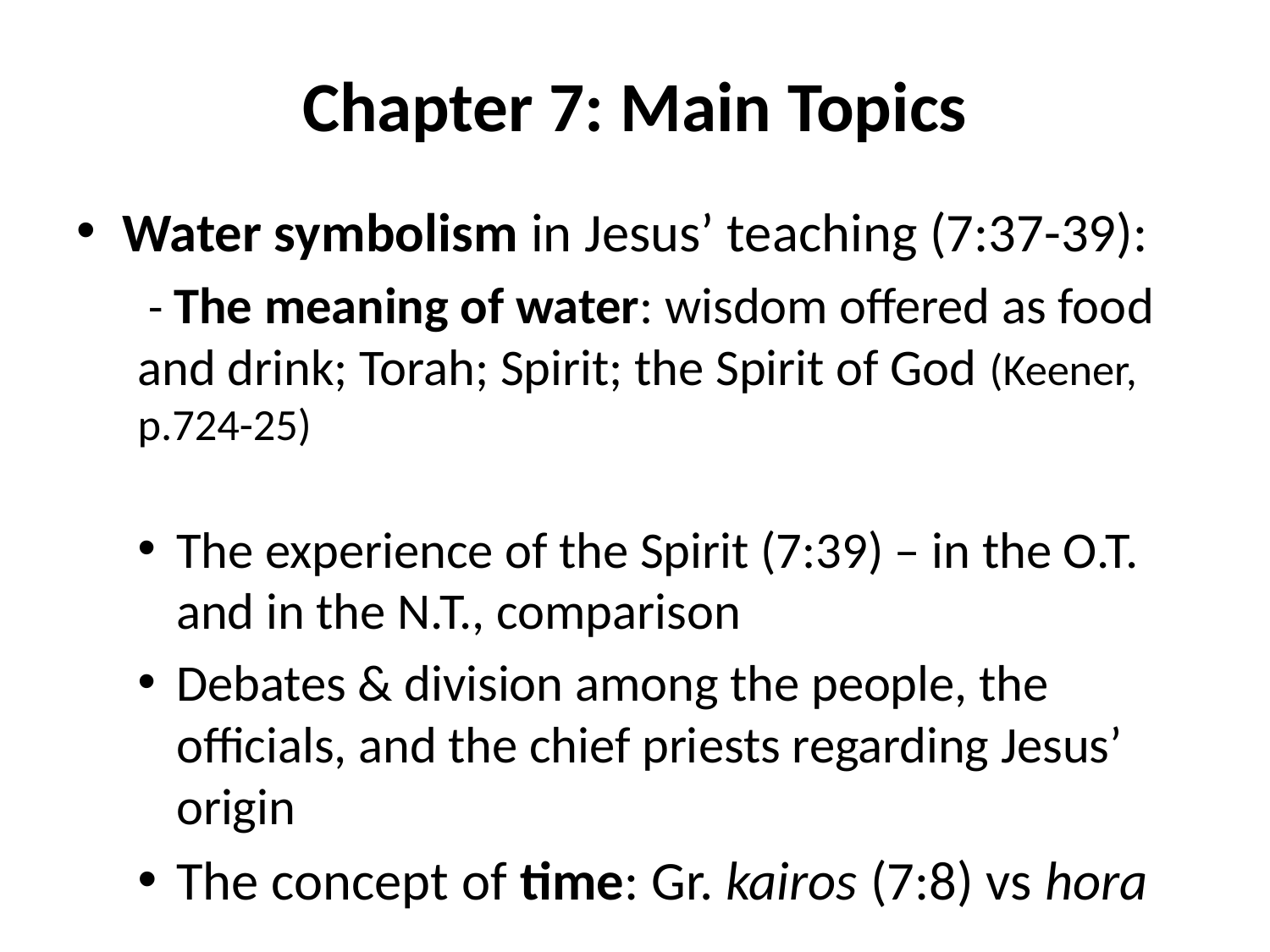

# Chapter 7: Main Topics
Water symbolism in Jesus’ teaching (7:37-39):
 - The meaning of water: wisdom offered as food and drink; Torah; Spirit; the Spirit of God (Keener, p.724-25)

The experience of the Spirit (7:39) – in the O.T. and in the N.T., comparison
Debates & division among the people, the officials, and the chief priests regarding Jesus’ origin
The concept of time: Gr. kairos (7:8) vs hora